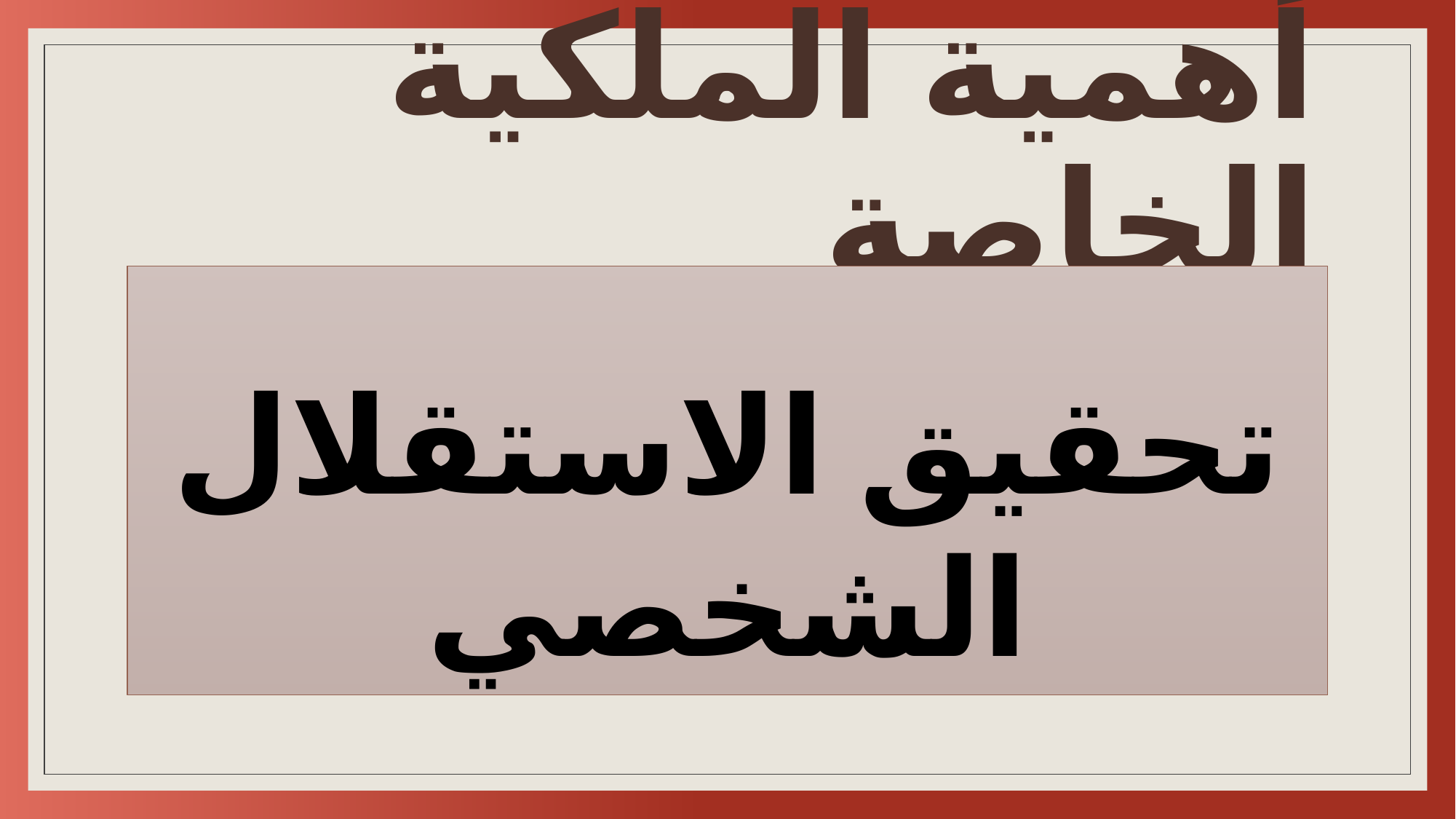

# أهمية الملكية الخاصة

تحقيق الاستقلال الشخصي